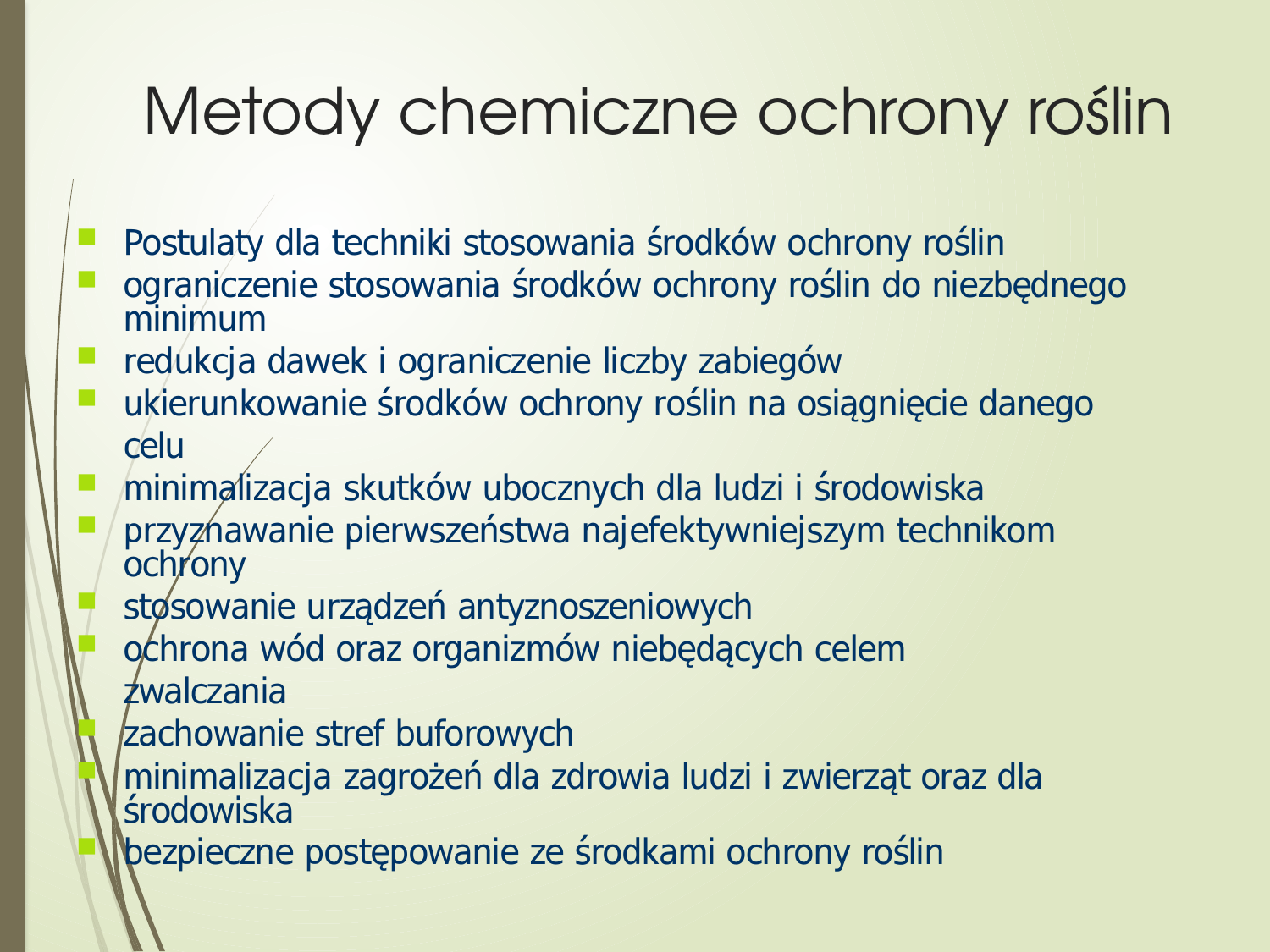

Metody chemiczne ochrony roślin
Postulaty dla techniki stosowania środków ochrony roślin
ograniczenie stosowania środków ochrony roślin do niezbędnego minimum
redukcja dawek i ograniczenie liczby zabiegów
ukierunkowanie środków ochrony roślin na osiągnięcie danego celu
minimalizacja skutków ubocznych dla ludzi i środowiska
przyznawanie pierwszeństwa najefektywniejszym technikom ochrony
stosowanie urządzeń antyznoszeniowych
ochrona wód oraz organizmów niebędących celem zwalczania
zachowanie stref buforowych
minimalizacja zagrożeń dla zdrowia ludzi i zwierząt oraz dla środowiska
bezpieczne postępowanie ze środkami ochrony roślin